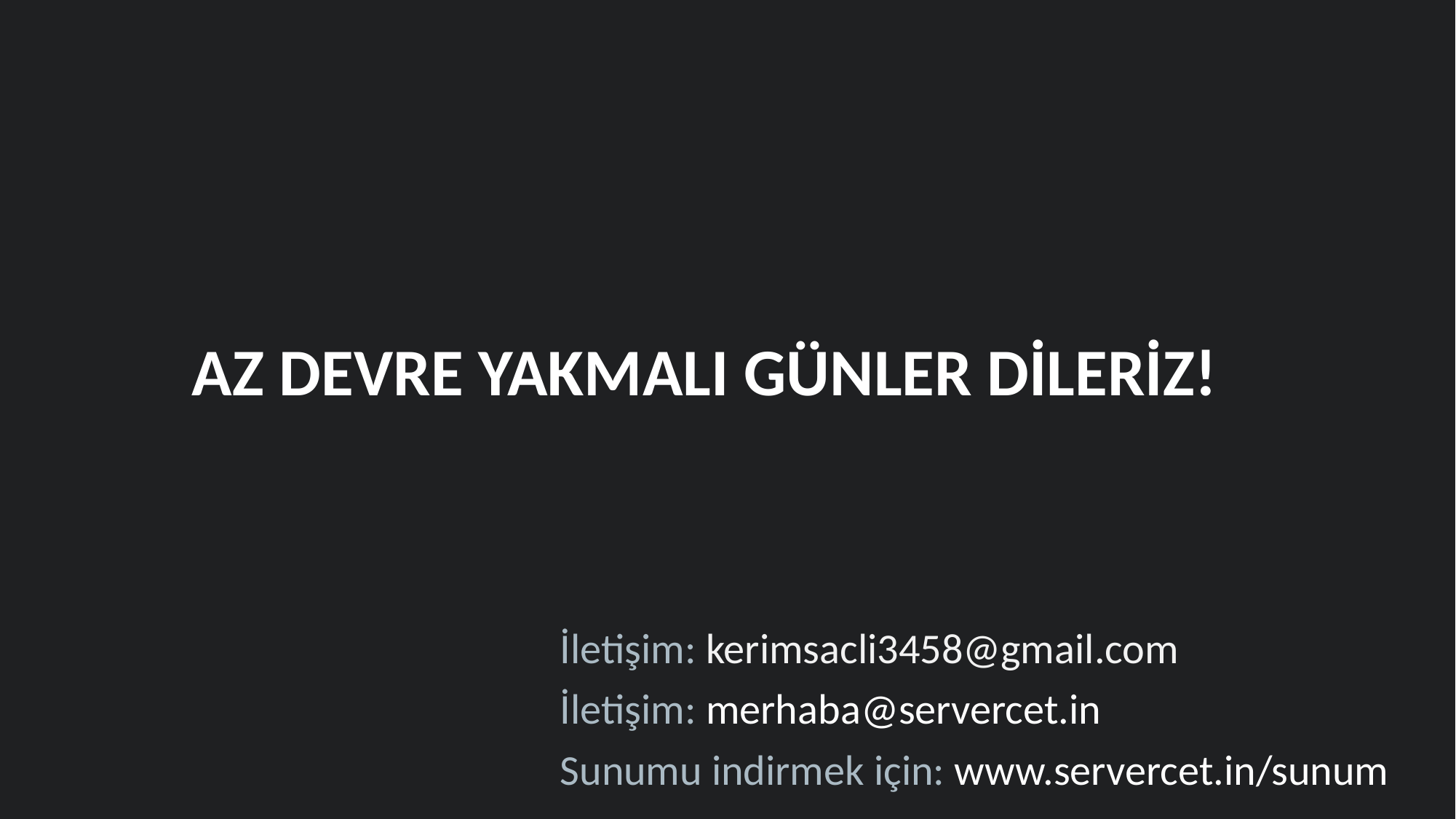

AZ DEVRE YAKMALI GÜNLER DİLERİZ!
İletişim: kerimsacli3458@gmail.com
İletişim: merhaba@servercet.in
Sunumu indirmek için: www.servercet.in/sunum